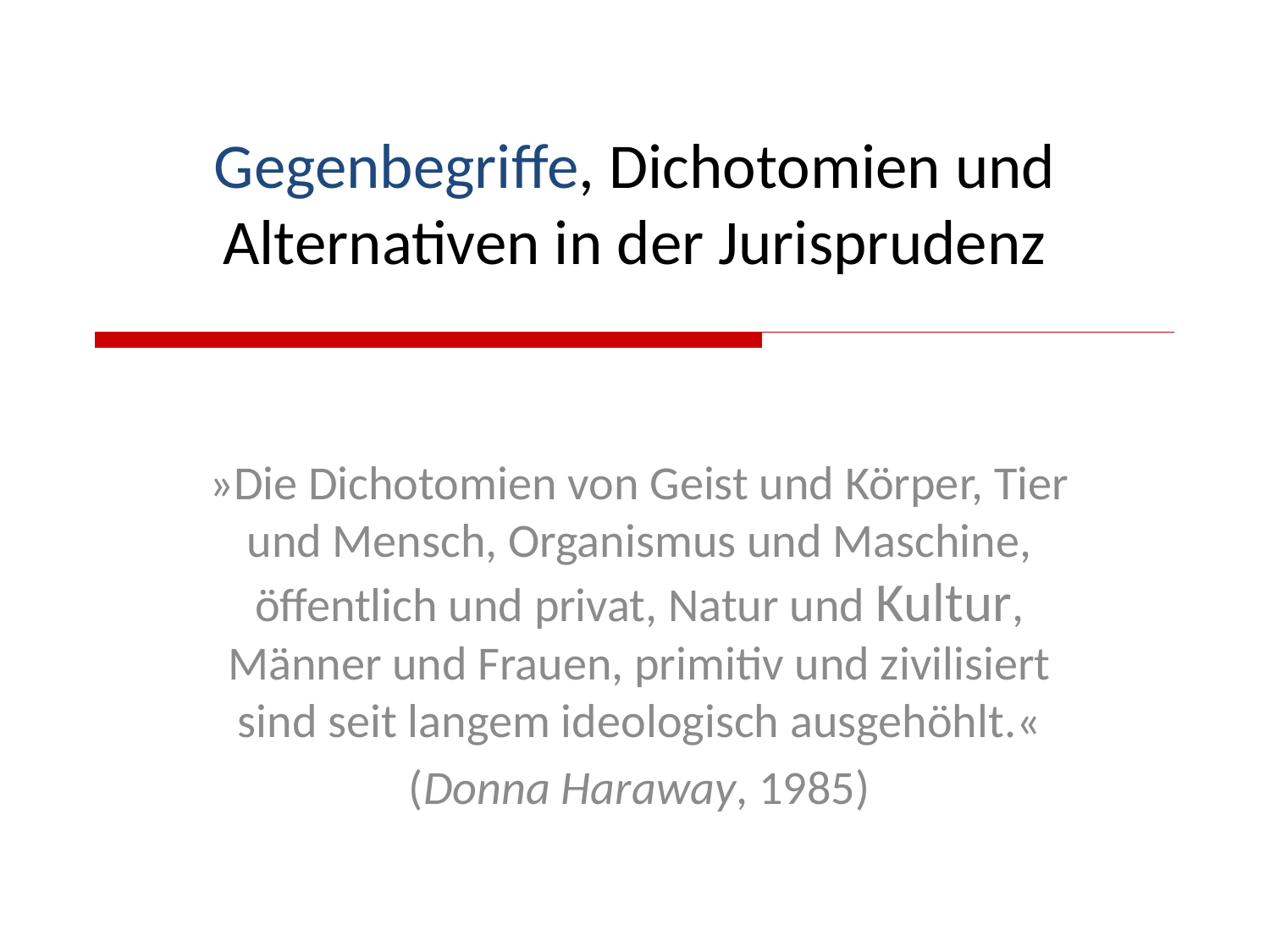

# Gegenbegriffe, Dichotomien und Alternativen in der Jurisprudenz
»Die Dichotomien von Geist und Körper, Tier und Mensch, Organismus und Maschine, öffentlich und privat, Natur und Kultur, Männer und Frauen, primitiv und zivilisiert sind seit langem ideologisch ausgehöhlt.«
(Donna Haraway, 1985)